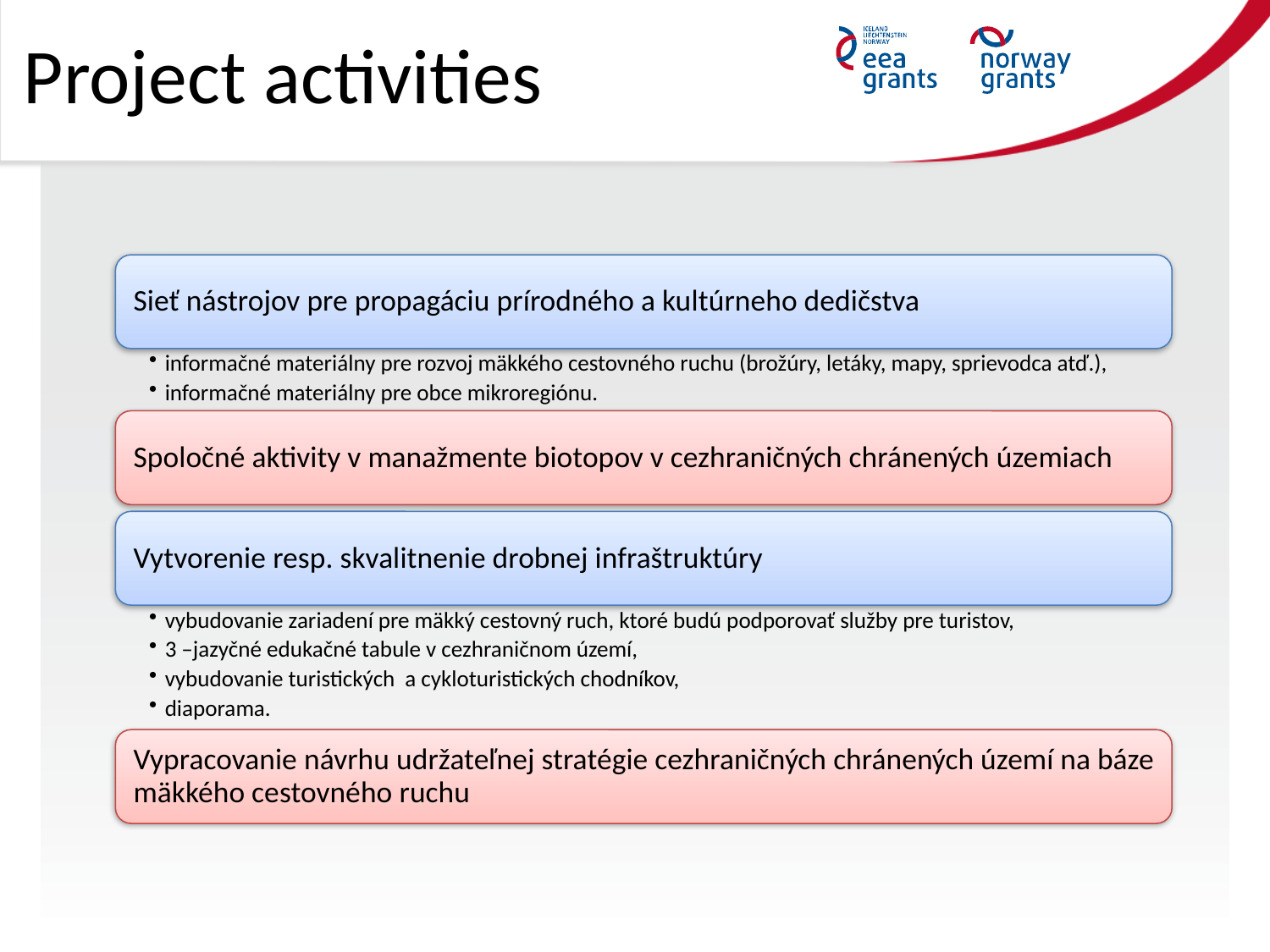

# Project activities

Sieť nástrojov pre propagáciu prírodného a kultúrneho dedičstva
informačné materiálny pre rozvoj mäkkého cestovného ruchu (brožúry, letáky, mapy, sprievodca atď.),
informačné materiálny pre obce mikroregiónu.
Spoločné aktivity v manažmente biotopov v cezhraničných chránených územiach
Vytvorenie resp. skvalitnenie drobnej infraštruktúry
vybudovanie zariadení pre mäkký cestovný ruch, ktoré budú podporovať služby pre turistov,
3 –jazyčné edukačné tabule v cezhraničnom území,
vybudovanie turistických  a cykloturistických chodníkov,
diaporama.
Vypracovanie návrhu udržateľnej stratégie cezhraničných chránených území na báze mäkkého cestovného ruchu